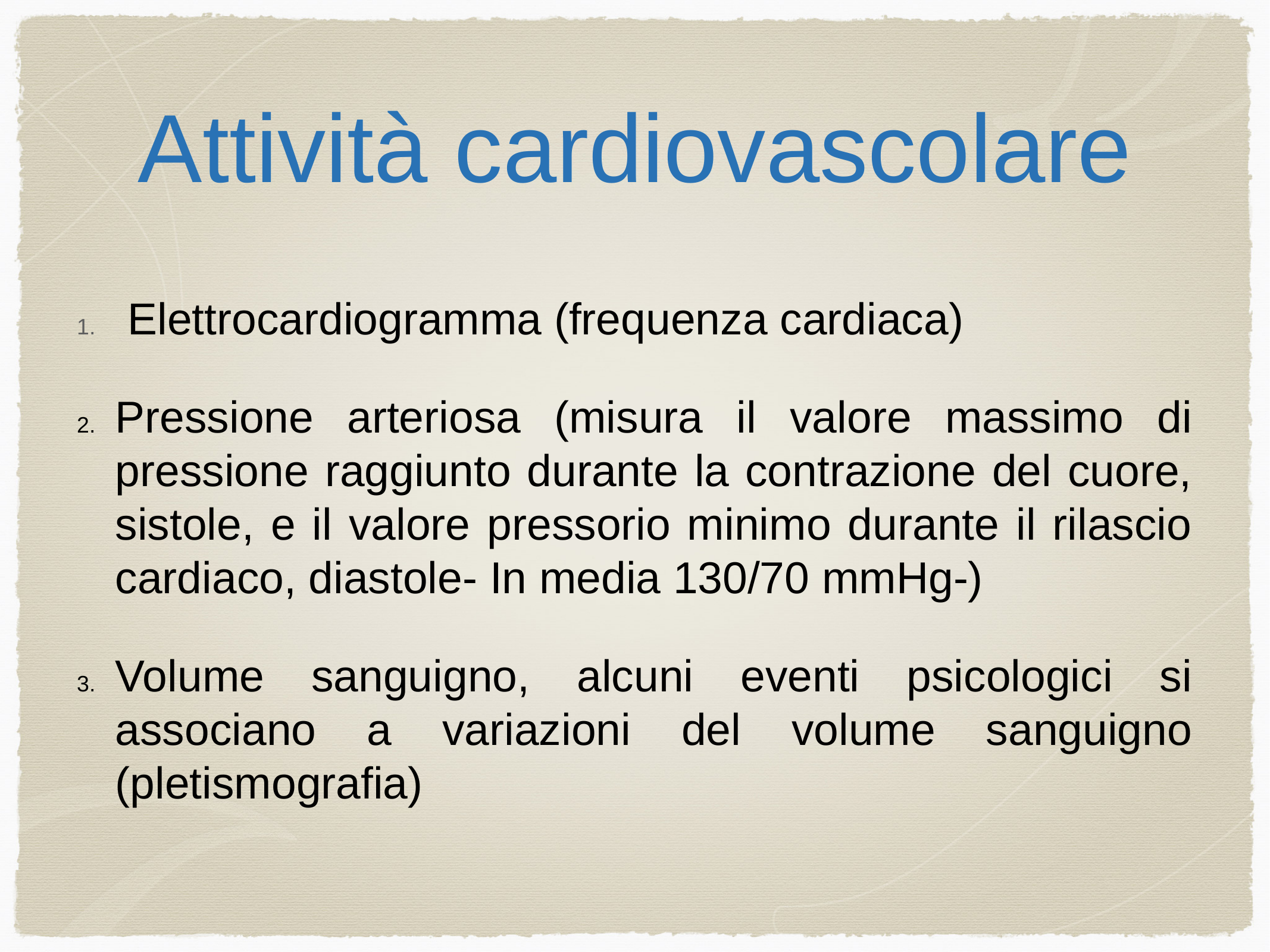

# Attività cardiovascolare
 Elettrocardiogramma (frequenza cardiaca)
Pressione arteriosa (misura il valore massimo di pressione raggiunto durante la contrazione del cuore, sistole, e il valore pressorio minimo durante il rilascio cardiaco, diastole- In media 130/70 mmHg-)
Volume sanguigno, alcuni eventi psicologici si associano a variazioni del volume sanguigno (pletismografia)